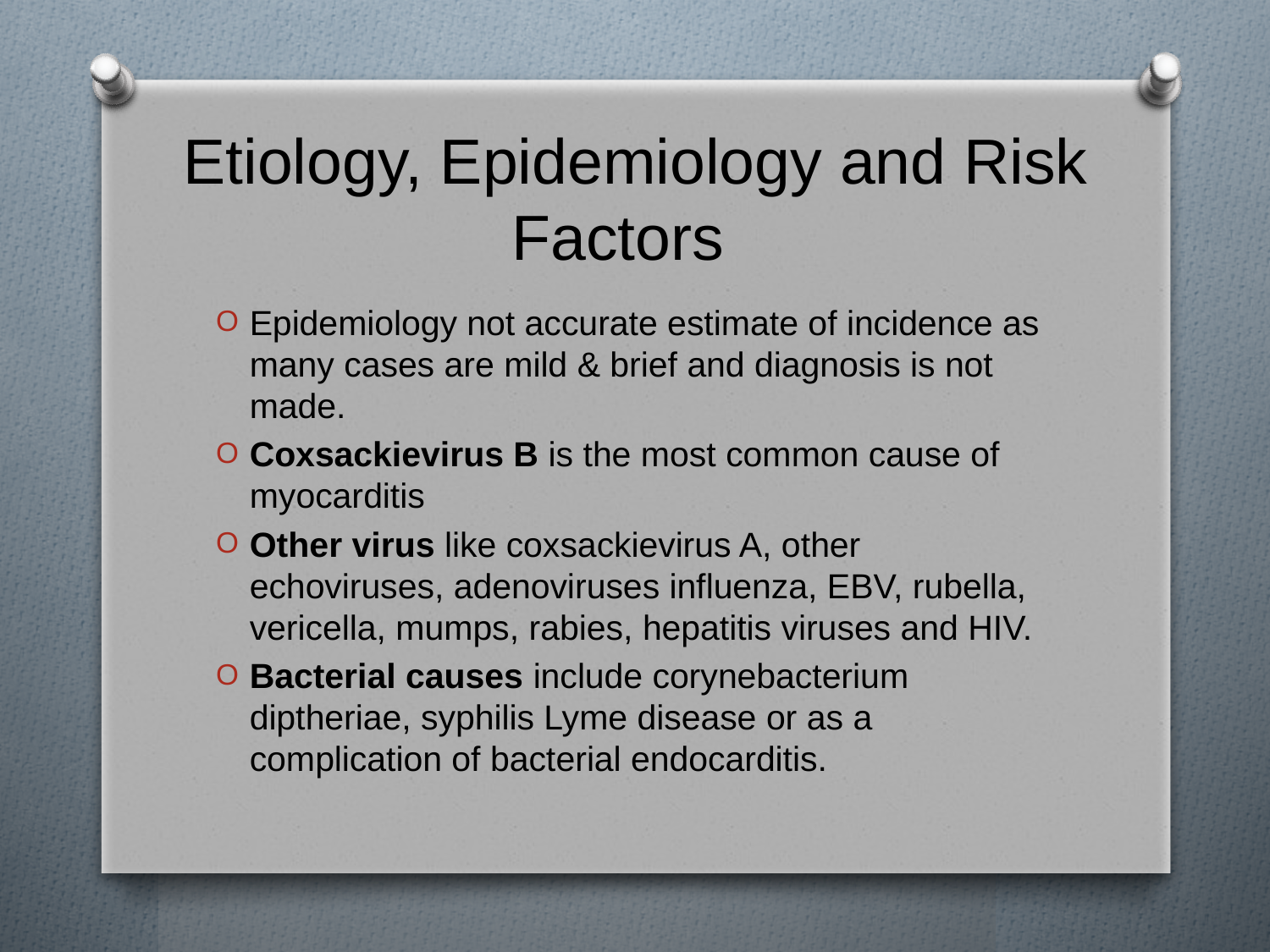

# Etiology, Epidemiology and Risk Factors
Epidemiology not accurate estimate of incidence as many cases are mild & brief and diagnosis is not made.
Coxsackievirus B is the most common cause of myocarditis
Other virus like coxsackievirus A, other echoviruses, adenoviruses influenza, EBV, rubella, vericella, mumps, rabies, hepatitis viruses and HIV.
Bacterial causes include corynebacterium diptheriae, syphilis Lyme disease or as a complication of bacterial endocarditis.